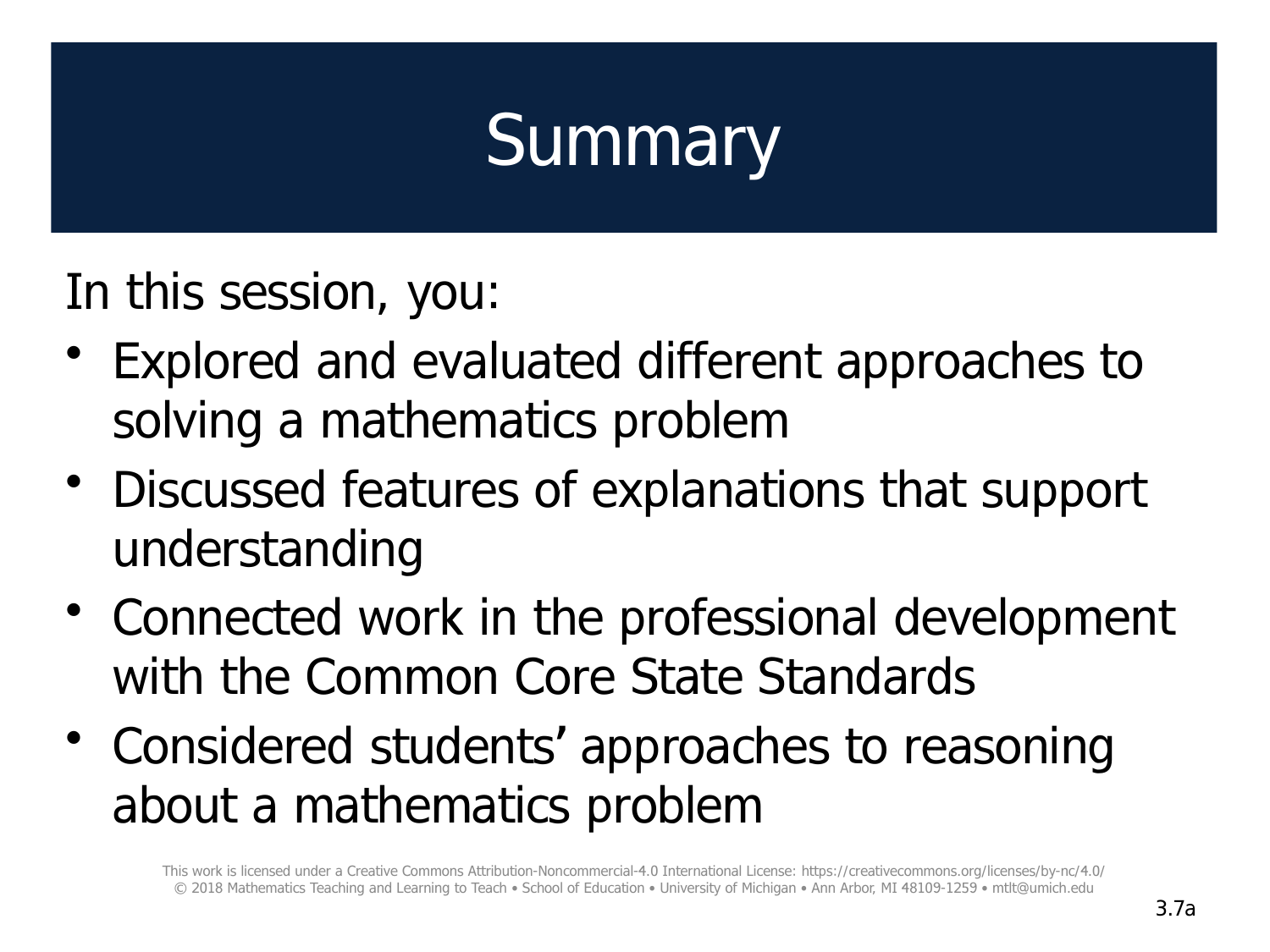

# Summary
In this session, you:
Explored and evaluated different approaches to solving a mathematics problem
Discussed features of explanations that support understanding
Connected work in the professional development with the Common Core State Standards
Considered students’ approaches to reasoning about a mathematics problem
This work is licensed under a Creative Commons Attribution-Noncommercial-4.0 International License: https://creativecommons.org/licenses/by-nc/4.0/
© 2018 Mathematics Teaching and Learning to Teach • School of Education • University of Michigan • Ann Arbor, MI 48109-1259 • mtlt@umich.edu

3.7a